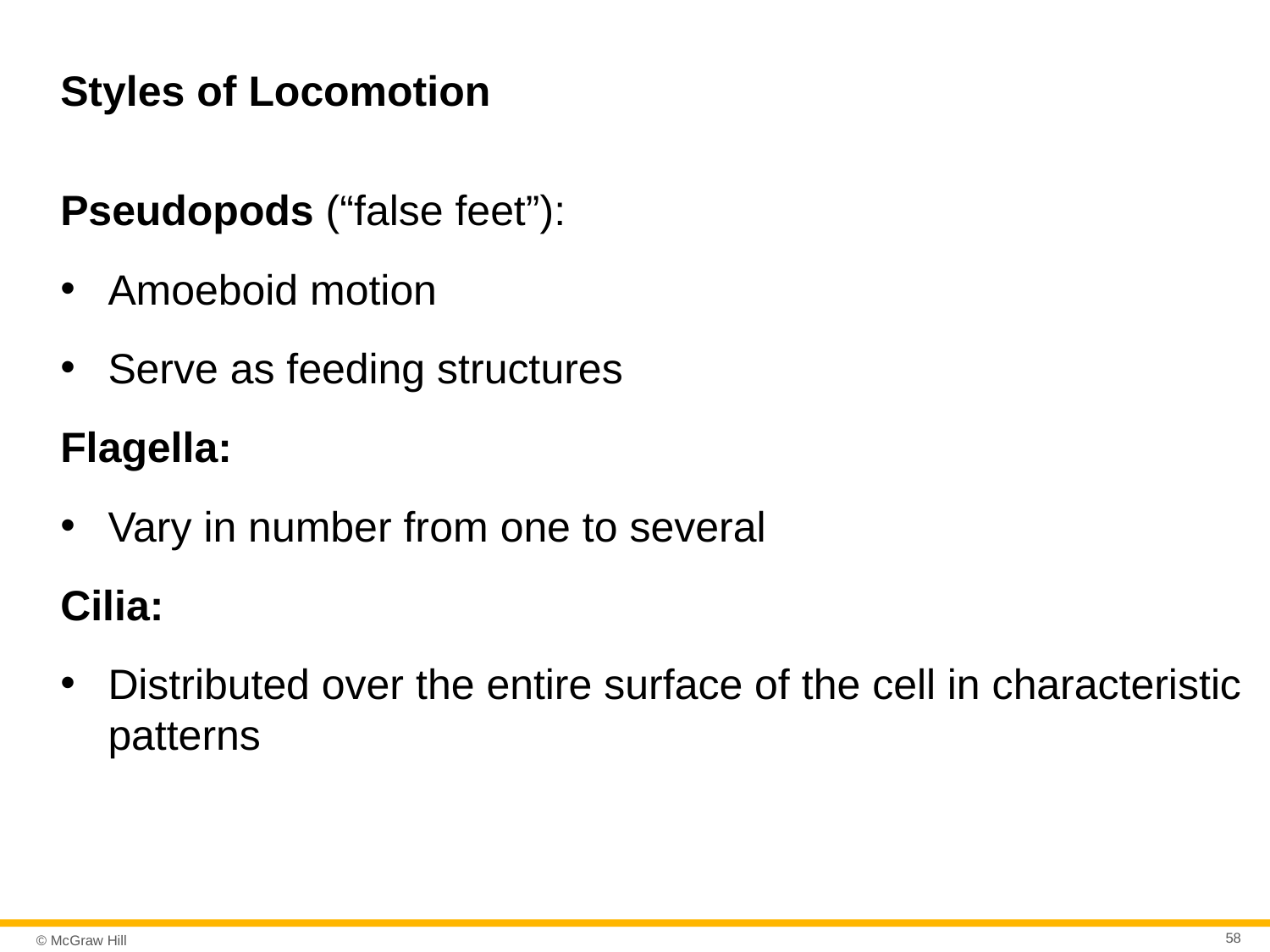

# Styles of Locomotion
Pseudopods (“false feet”):
Amoeboid motion
Serve as feeding structures
Flagella:
Vary in number from one to several
Cilia:
Distributed over the entire surface of the cell in characteristic patterns